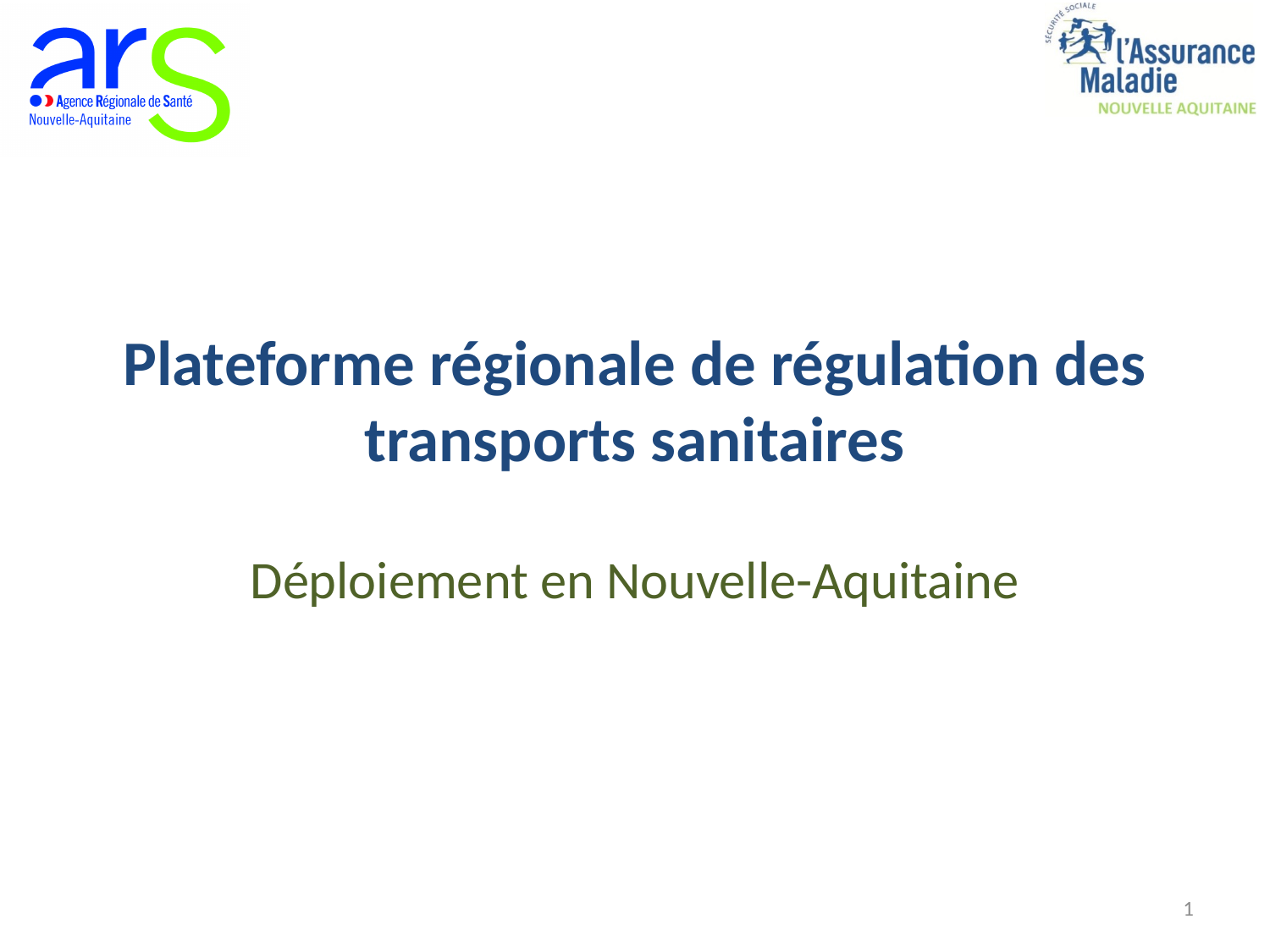

# Plateforme régionale de régulation des transports sanitaires
Déploiement en Nouvelle-Aquitaine
1